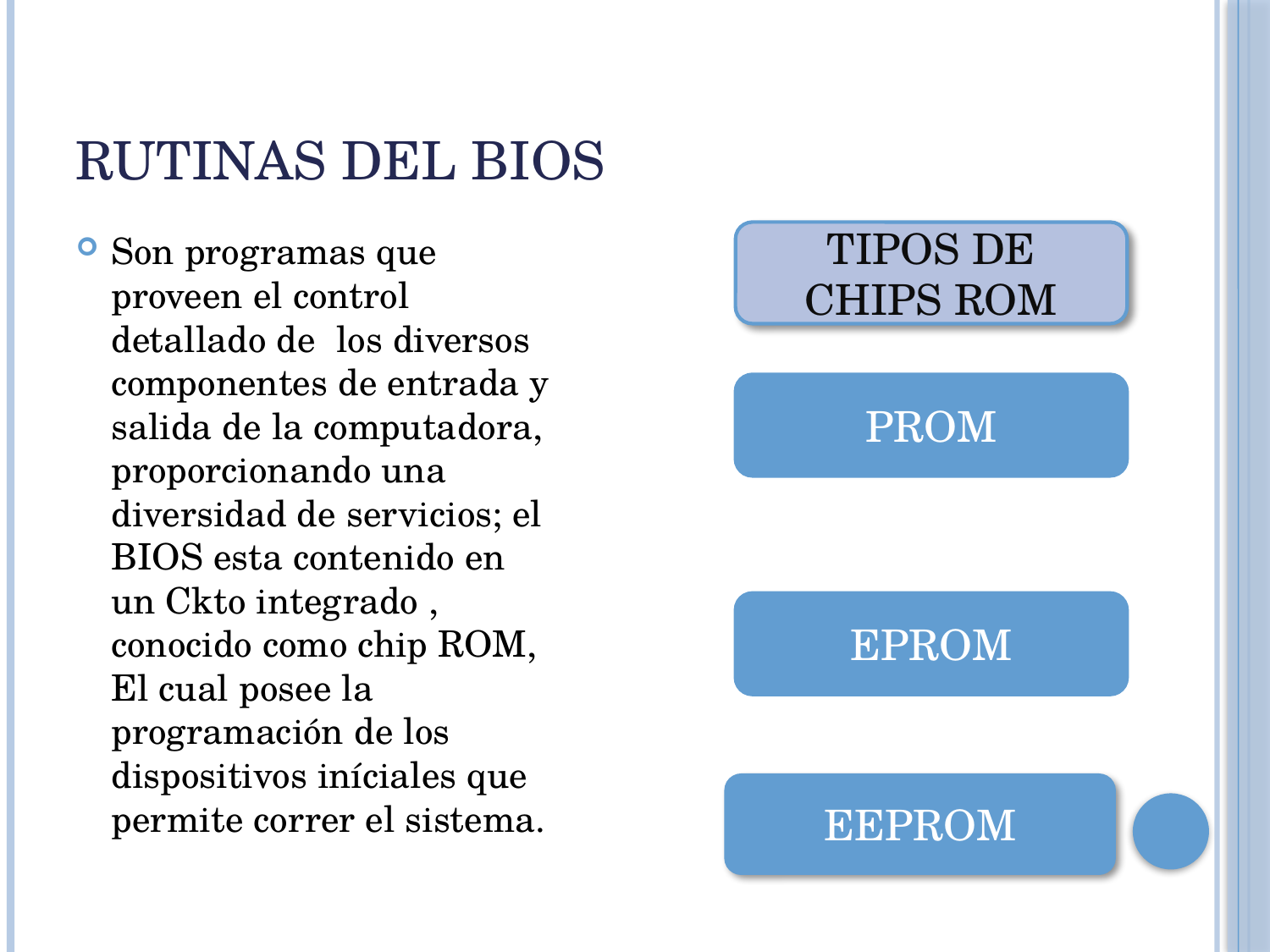

# Rutinas del BIOS
Son programas que proveen el control detallado de  los diversos componentes de entrada y salida de la computadora, proporcionando una diversidad de servicios; el BIOS esta contenido en un Ckto integrado , conocido como chip ROM, El cual posee la programación de los dispositivos iníciales que permite correr el sistema.
TIPOS DE CHIPS ROM
PROM
EPROM
EEPROM